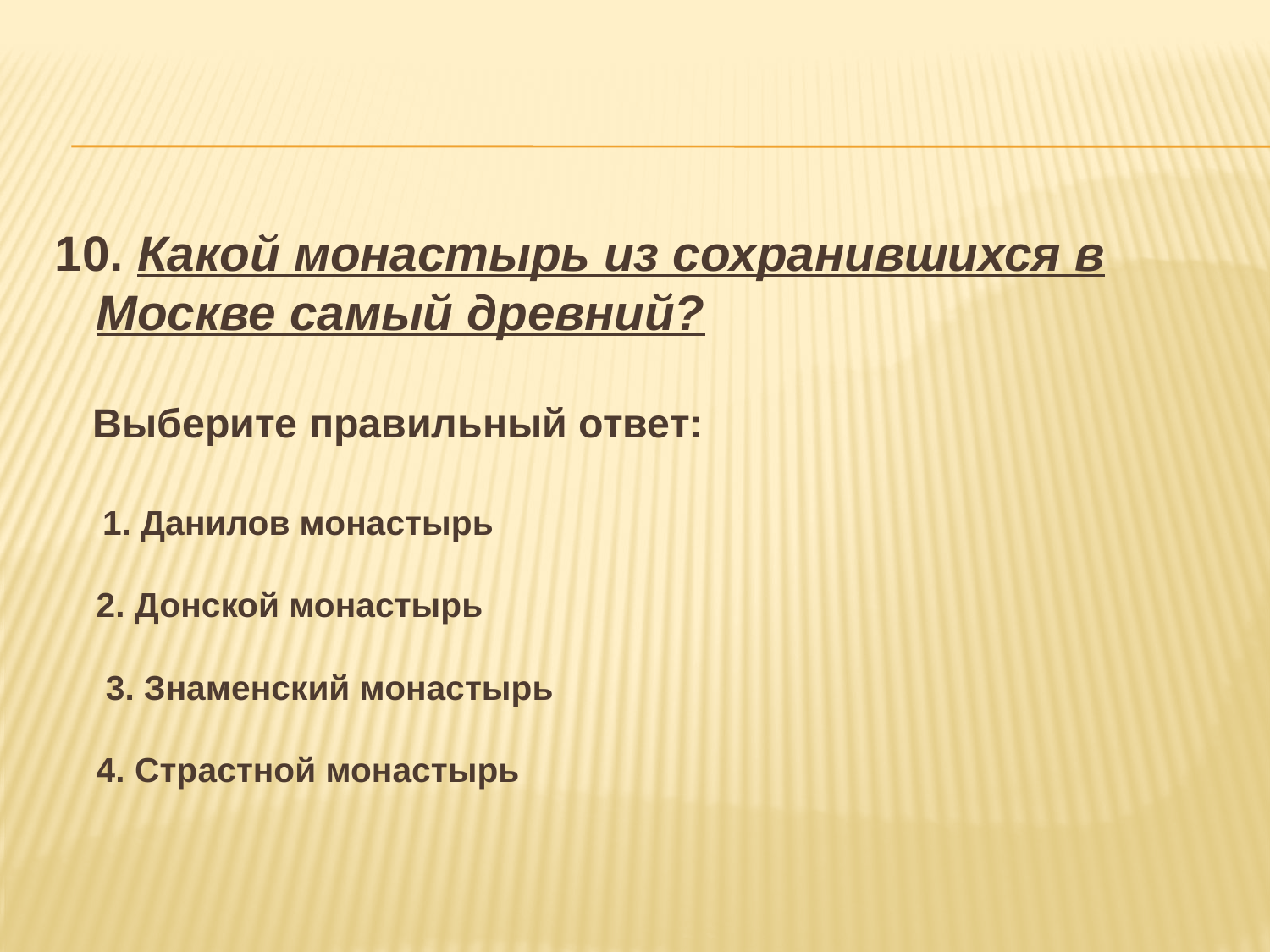

10. Какой монастырь из сохранившихся в Москве самый древний?

    Выберите правильный ответ:

     1. Данилов монастырь
2. Донской монастырь
 3. Знаменский монастырь
4. Страстной монастырь